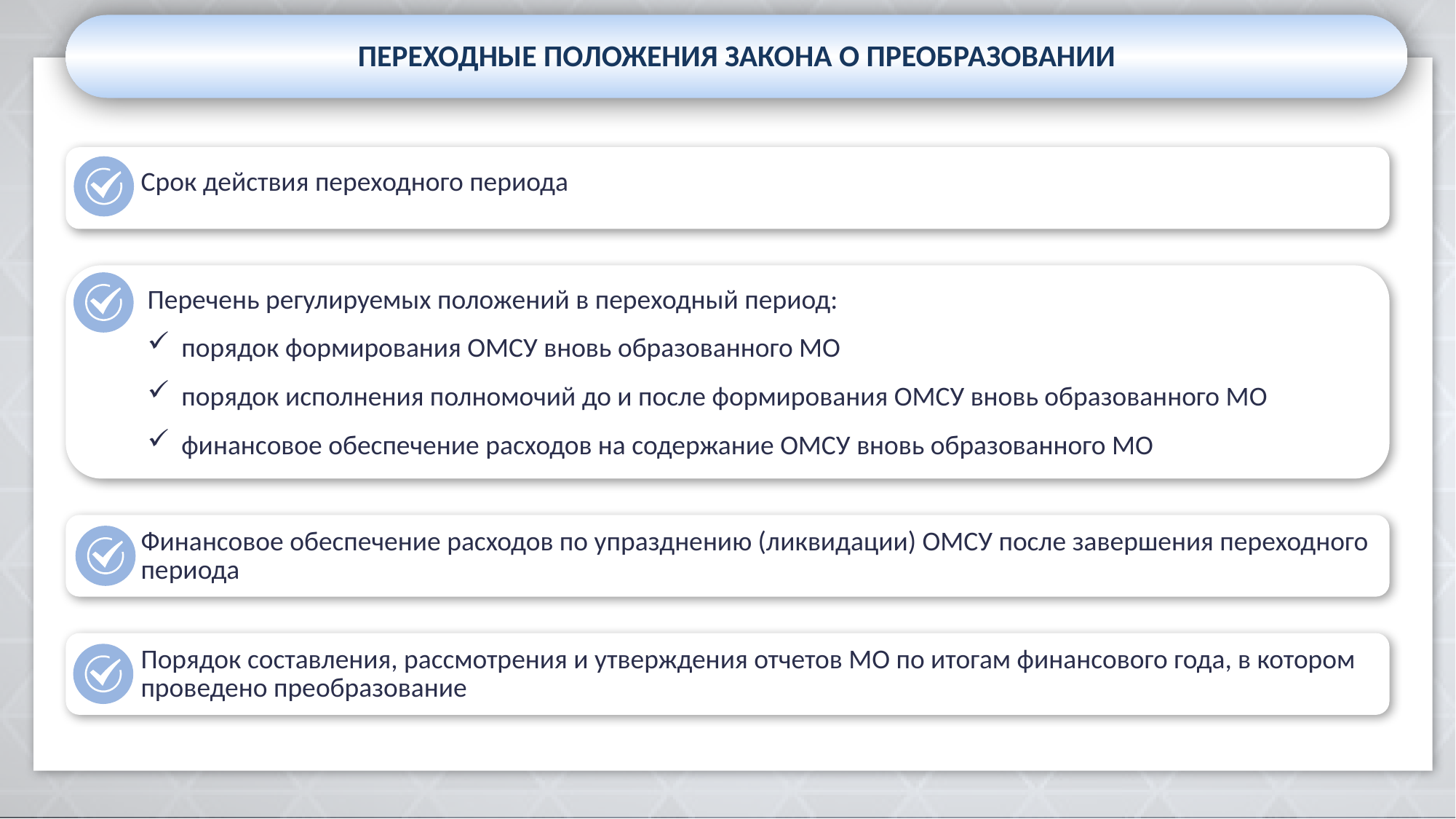

ПЕРЕХОДНЫЕ ПОЛОЖЕНИЯ ЗАКОНА О ПРЕОБРАЗОВАНИИ

Срок действия переходного периода

Перечень регулируемых положений в переходный период:
порядок формирования ОМСУ вновь образованного МО
порядок исполнения полномочий до и после формирования ОМСУ вновь образованного МО
финансовое обеспечение расходов на содержание ОМСУ вновь образованного МО

Финансовое обеспечение расходов по упразднению (ликвидации) ОМСУ после завершения переходного периода

Порядок составления, рассмотрения и утверждения отчетов МО по итогам финансового года, в котором проведено преобразование